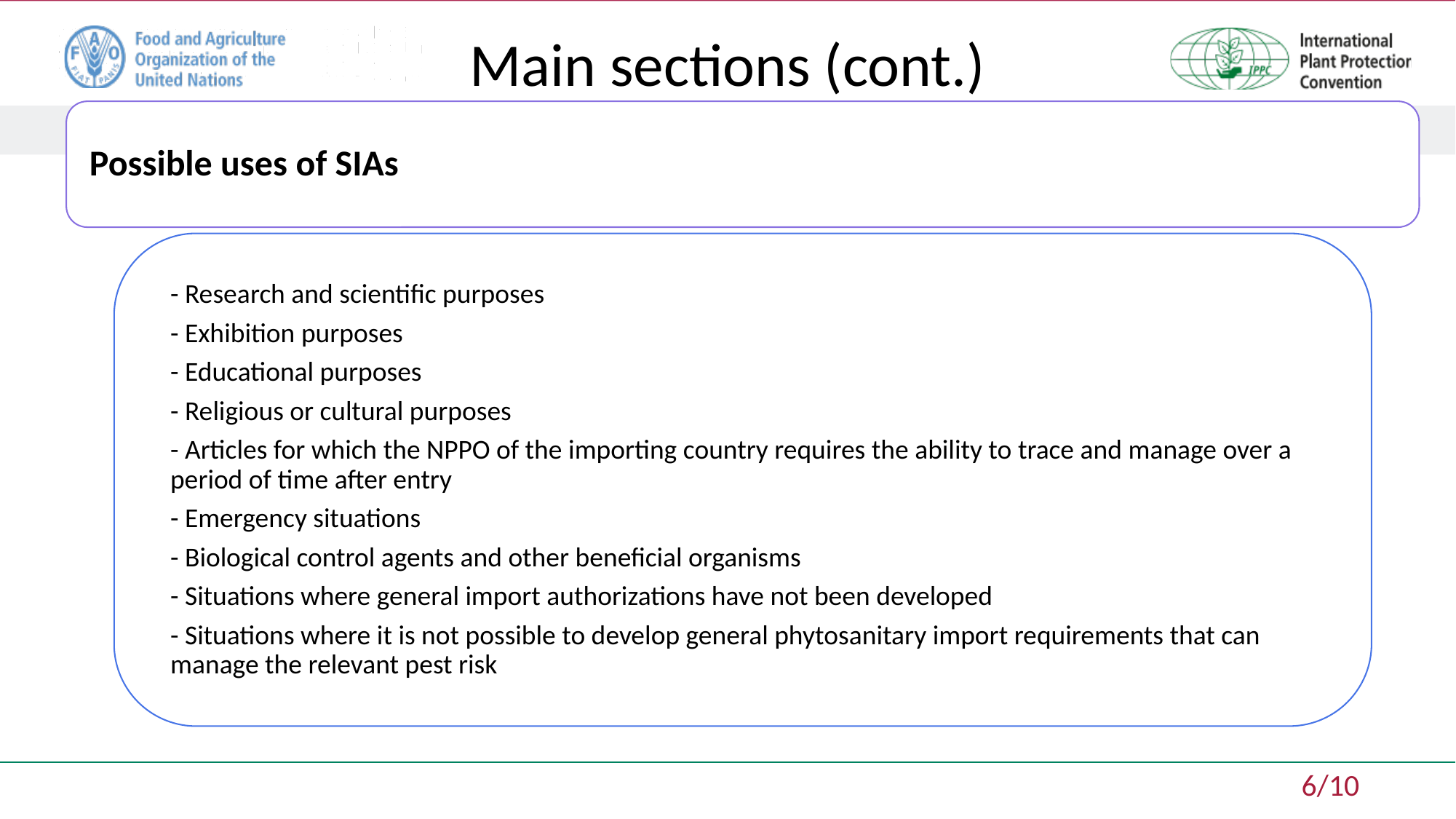

Main sections (cont.)
Possible uses of SIAs
- Research and scientific purposes
- Exhibition purposes
- Educational purposes
- Religious or cultural purposes
- Articles for which the NPPO of the importing country requires the ability to trace and manage over a period of time after entry
- Emergency situations
- Biological control agents and other beneficial organisms
- Situations where general import authorizations have not been developed
- Situations where it is not possible to develop general phytosanitary import requirements that can manage the relevant pest risk